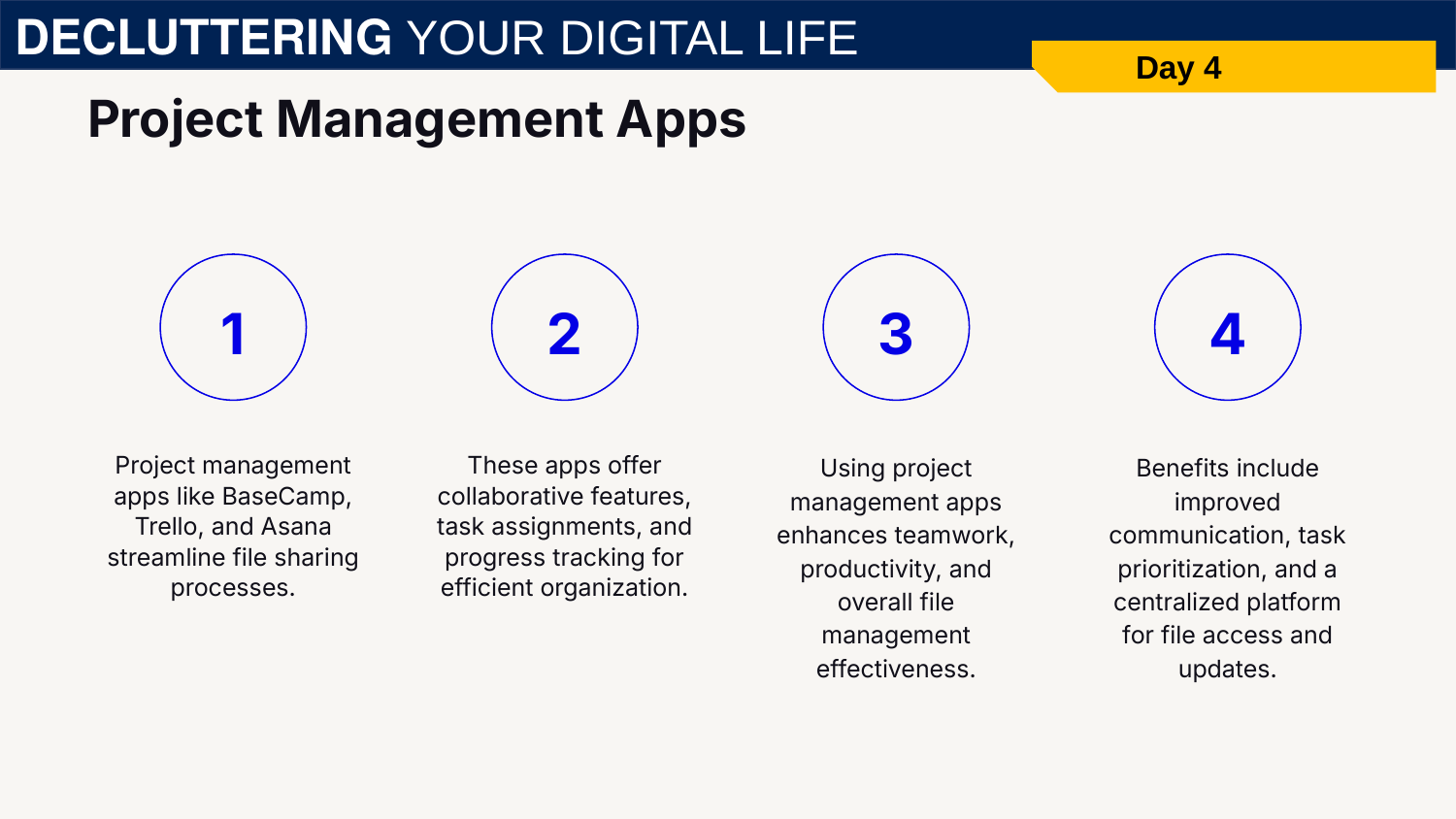

DECLUTTERING YOUR DIGITAL LIFE
Day 4

# Project Management Apps
1
2
3
4
Project management apps like BaseCamp, Trello, and Asana streamline file sharing processes.
These apps offer collaborative features, task assignments, and progress tracking for efficient organization.
Using project management apps enhances teamwork, productivity, and overall file management effectiveness.
Benefits include improved communication, task prioritization, and a centralized platform for file access and updates.